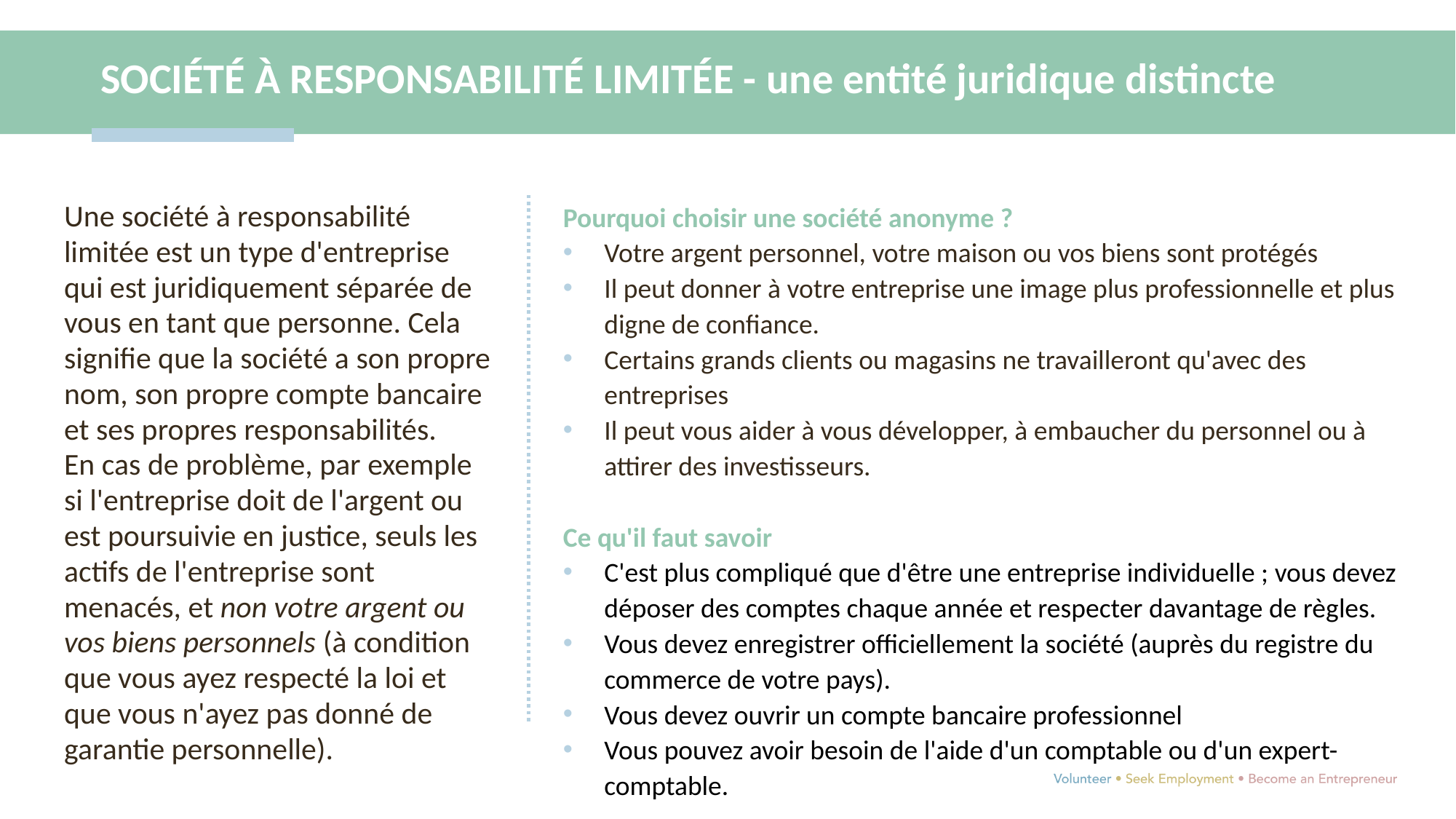

SOCIÉTÉ À RESPONSABILITÉ LIMITÉE - une entité juridique distincte
Pourquoi choisir une société anonyme ?
Votre argent personnel, votre maison ou vos biens sont protégés
Il peut donner à votre entreprise une image plus professionnelle et plus digne de confiance.
Certains grands clients ou magasins ne travailleront qu'avec des entreprises
Il peut vous aider à vous développer, à embaucher du personnel ou à attirer des investisseurs.

Ce qu'il faut savoir
C'est plus compliqué que d'être une entreprise individuelle ; vous devez déposer des comptes chaque année et respecter davantage de règles.
Vous devez enregistrer officiellement la société (auprès du registre du commerce de votre pays).
Vous devez ouvrir un compte bancaire professionnel
Vous pouvez avoir besoin de l'aide d'un comptable ou d'un expert-comptable.

Une société à responsabilité limitée est un type d'entreprise qui est juridiquement séparée de vous en tant que personne. Cela signifie que la société a son propre nom, son propre compte bancaire et ses propres responsabilités.
En cas de problème, par exemple si l'entreprise doit de l'argent ou est poursuivie en justice, seuls les actifs de l'entreprise sont menacés, et non votre argent ou vos biens personnels (à condition que vous ayez respecté la loi et que vous n'ayez pas donné de garantie personnelle).